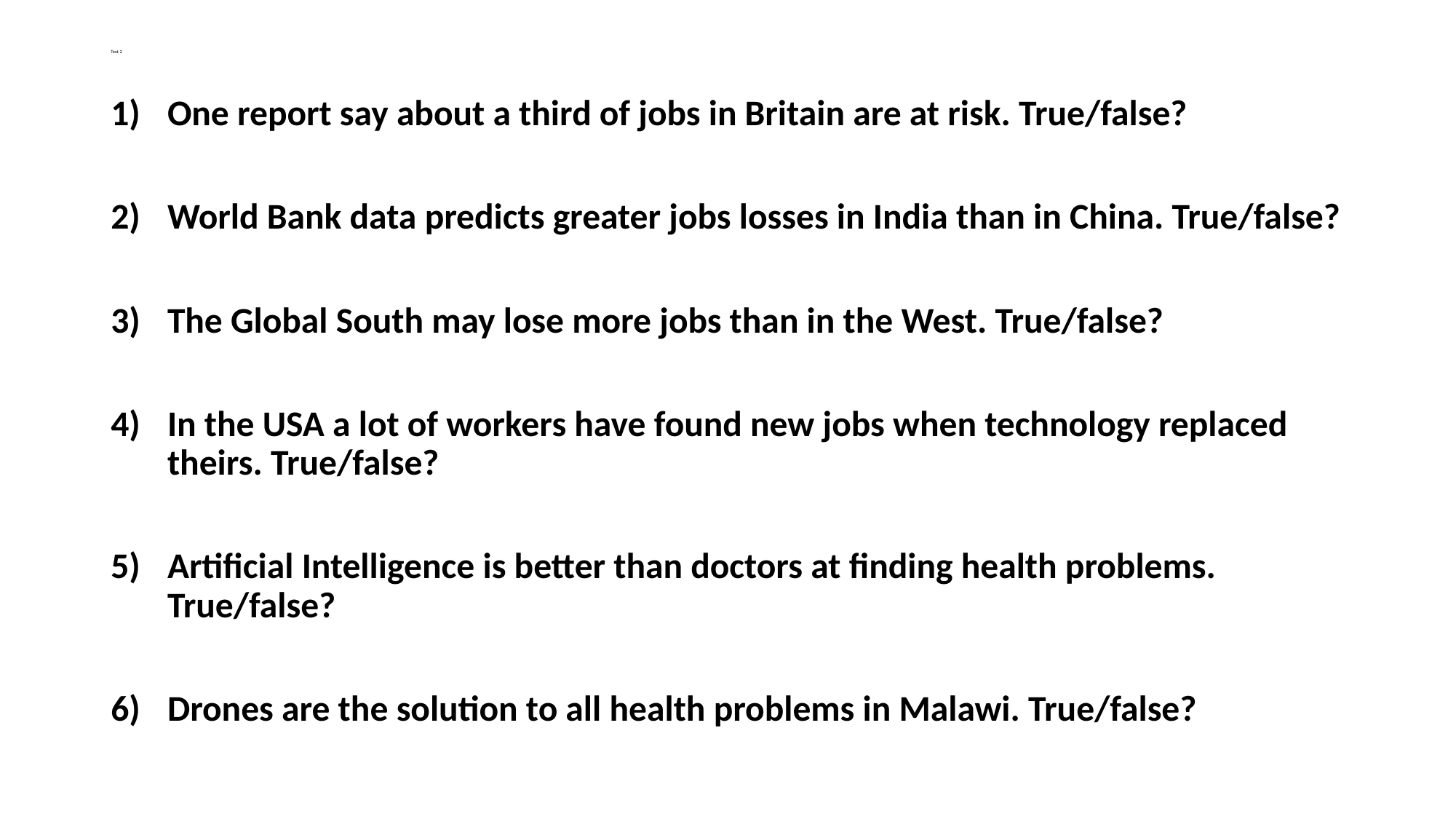

# Text 2
One report say about a third of jobs in Britain are at risk. True/false?

World Bank data predicts greater jobs losses in India than in China. True/false?

The Global South may lose more jobs than in the West. True/false?

In the USA a lot of workers have found new jobs when technology replaced theirs. True/false?

Artificial Intelligence is better than doctors at finding health problems. True/false?

Drones are the solution to all health problems in Malawi. True/false?